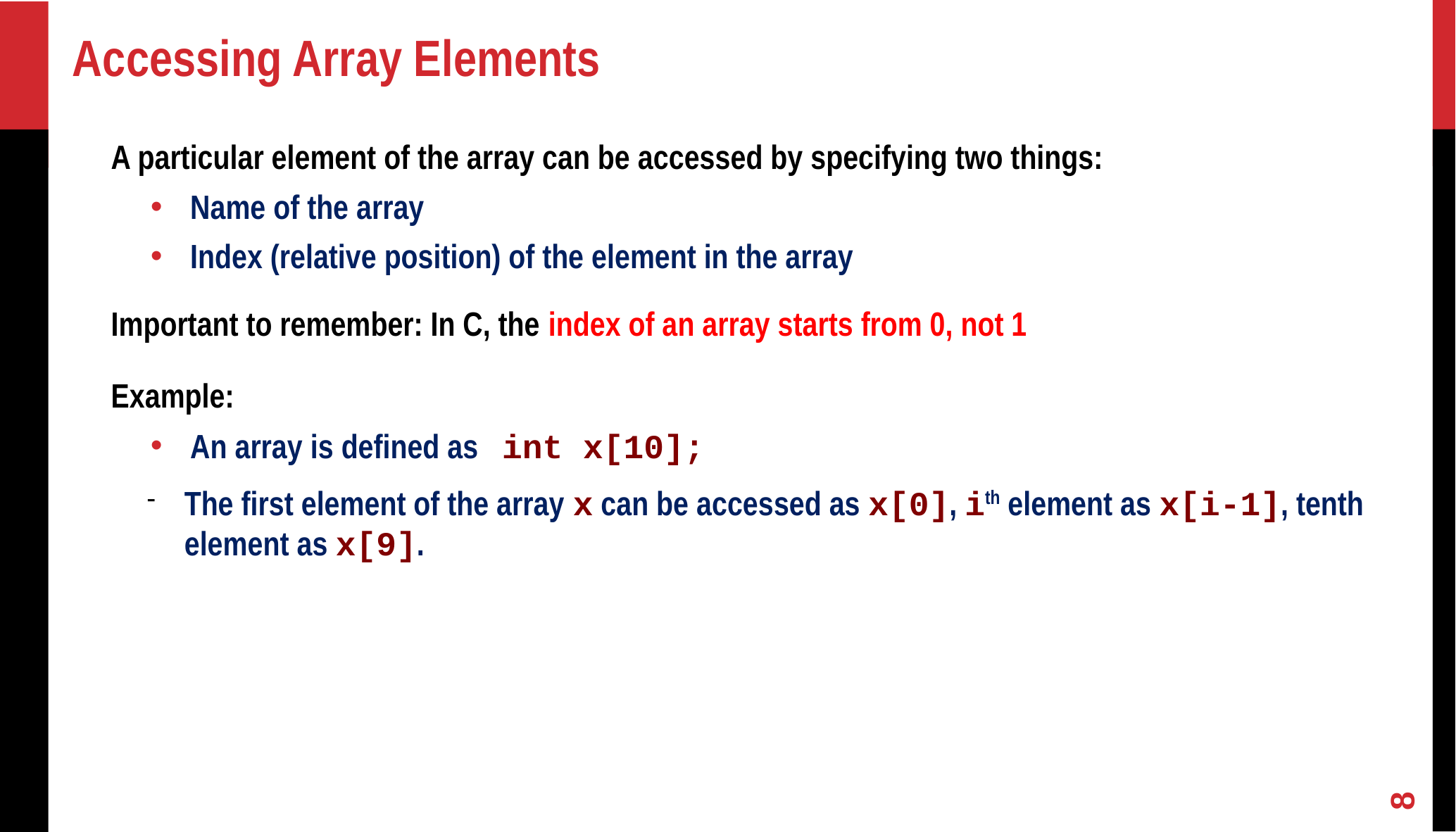

Accessing Array Elements
A particular element of the array can be accessed by specifying two things:
Name of the array
Index (relative position) of the element in the array
Important to remember: In C, the index of an array starts from 0, not 1
Example:
An array is defined as   int x[10];
The first element of the array x can be accessed as x[0], ith element as x[i-1], tenth element as x[9].
8